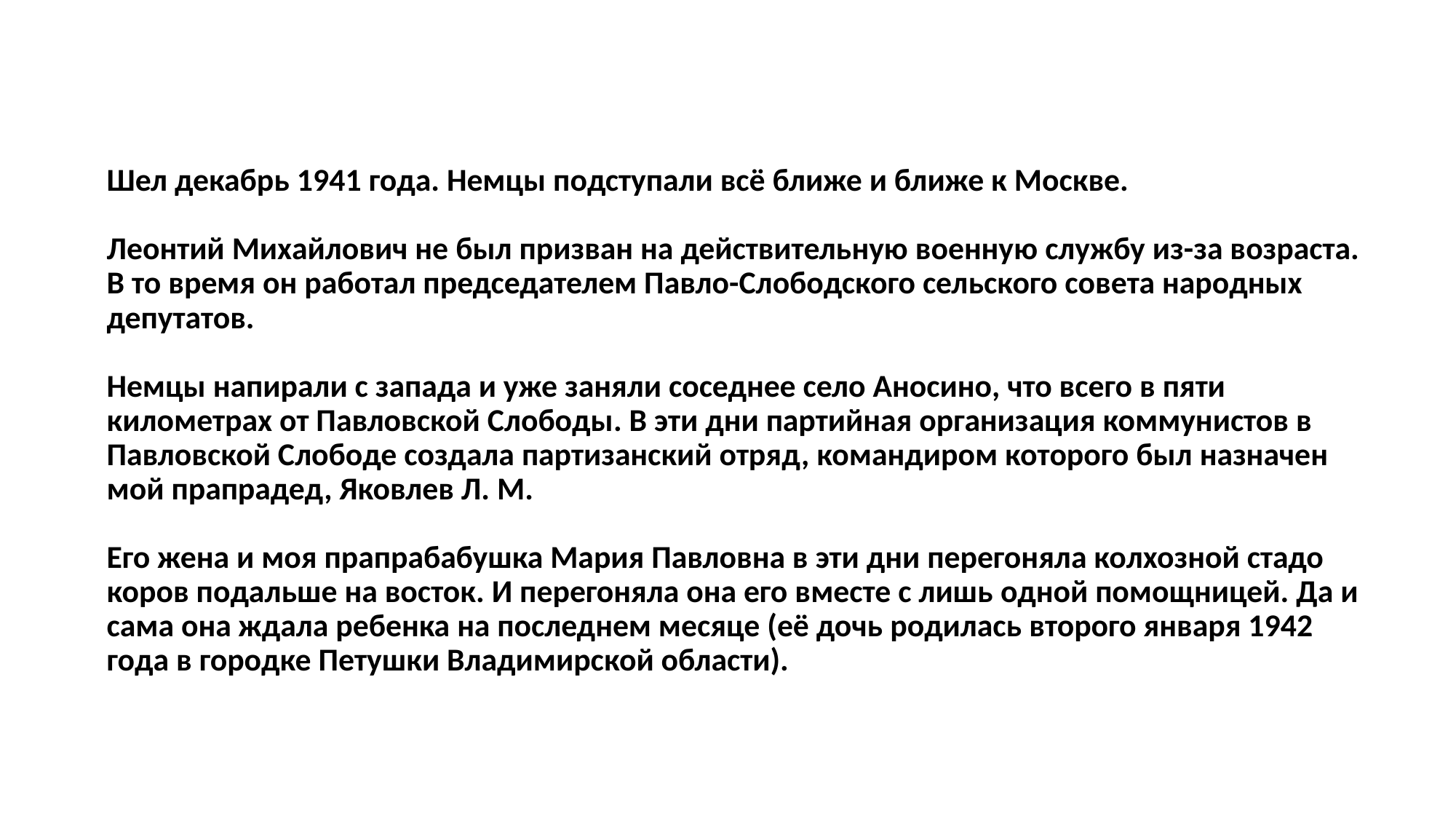

Шел декабрь 1941 года. Немцы подступали всё ближе и ближе к Москве.
Леонтий Михайлович не был призван на действительную военную службу из-за возраста. В то время он работал председателем Павло-Слободского сельского совета народных депутатов.
Немцы напирали с запада и уже заняли соседнее село Аносино, что всего в пяти километрах от Павловской Слободы. В эти дни партийная организация коммунистов в Павловской Слободе создала партизанский отряд, командиром которого был назначен мой прапрадед, Яковлев Л. М.
Его жена и моя прапрабабушка Мария Павловна в эти дни перегоняла колхозной стадо коров подальше на восток. И перегоняла она его вместе с лишь одной помощницей. Да и сама она ждала ребенка на последнем месяце (её дочь родилась второго января 1942 года в городке Петушки Владимирской области).